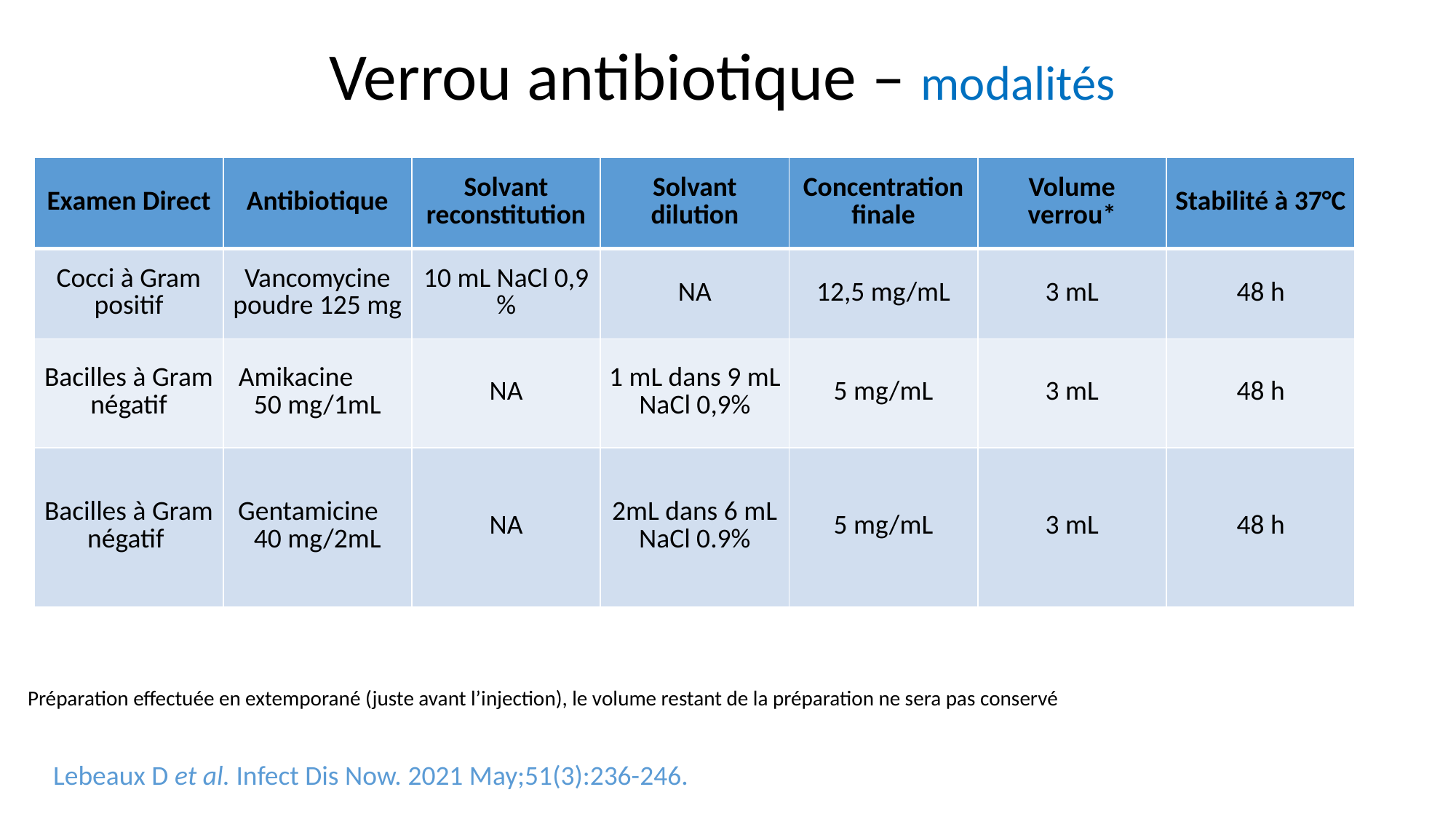

# Verrou antibiotique – modalités
| Examen Direct | Antibiotique | Solvant reconstitution | Solvant dilution | Concentration finale | Volume verrou\* | Stabilité à 37°C |
| --- | --- | --- | --- | --- | --- | --- |
| Cocci à Gram positif | Vancomycine poudre 125 mg | 10 mL NaCl 0,9 % | NA | 12,5 mg/mL | 3 mL | 48 h |
| Bacilles à Gram négatif | Amikacine 50 mg/1mL | NA | 1 mL dans 9 mL NaCl 0,9% | 5 mg/mL | 3 mL | 48 h |
| Bacilles à Gram négatif | Gentamicine 40 mg/2mL | NA | 2mL dans 6 mL NaCl 0.9% | 5 mg/mL | 3 mL | 48 h |
Préparation effectuée en extemporané (juste avant l’injection), le volume restant de la préparation ne sera pas conservé
Lebeaux D et al. Infect Dis Now. 2021 May;51(3):236-246.